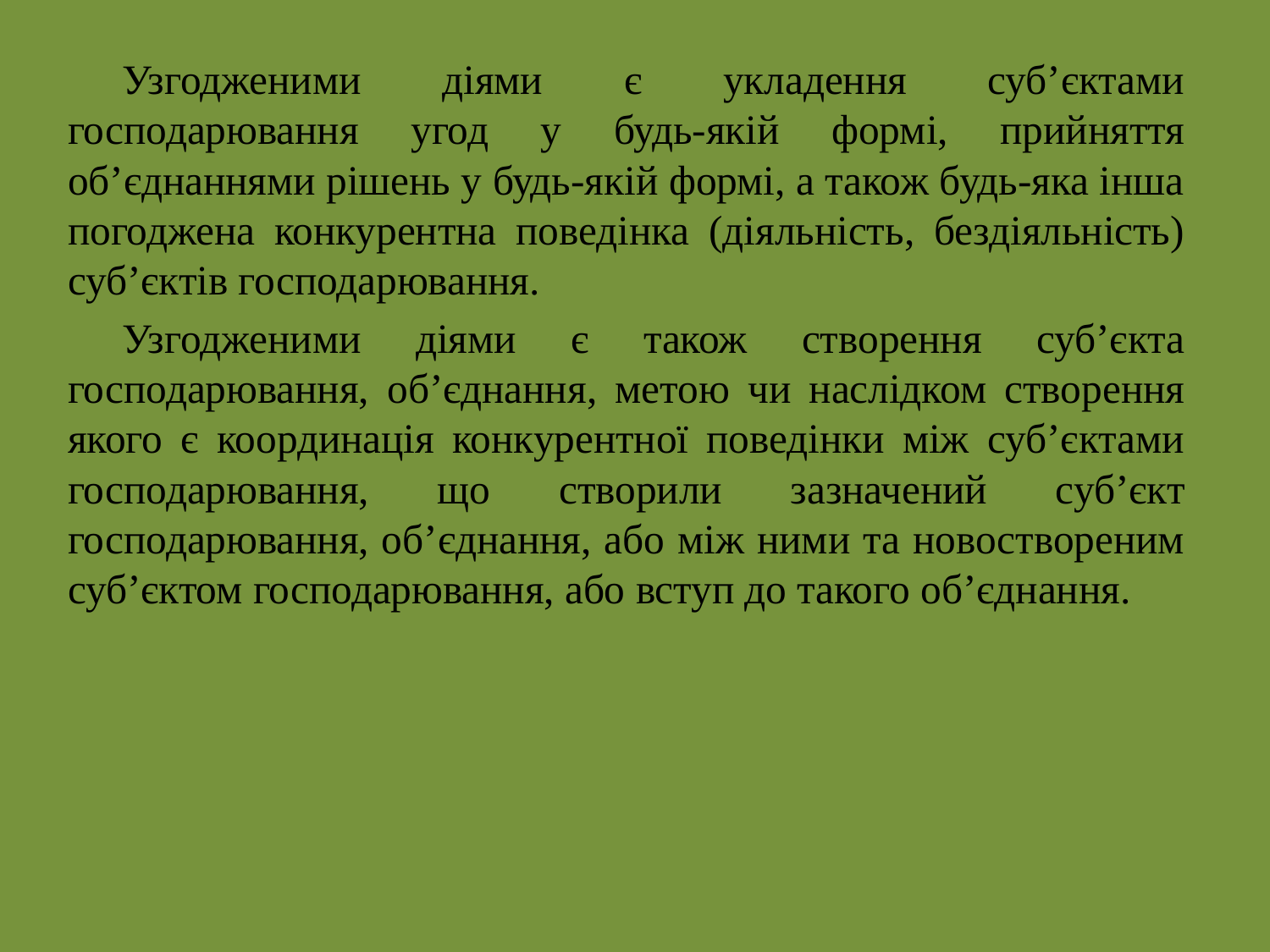

Узгодженими діями є укладення суб’єктами господарювання угод у будь-якій формі, прийняття об’єднаннями рішень у будь-якій формі, а також будь-яка інша погоджена конкурентна поведінка (діяльність, бездіяльність) суб’єктів господарювання.
Узгодженими діями є також створення суб’єкта господарювання, об’єднання, метою чи наслідком створення якого є координація конкурентної поведінки між суб’єктами господарювання, що створили зазначений суб’єкт господарювання, об’єднання, або між ними та новоствореним суб’єктом господарювання, або вступ до такого об’єднання.